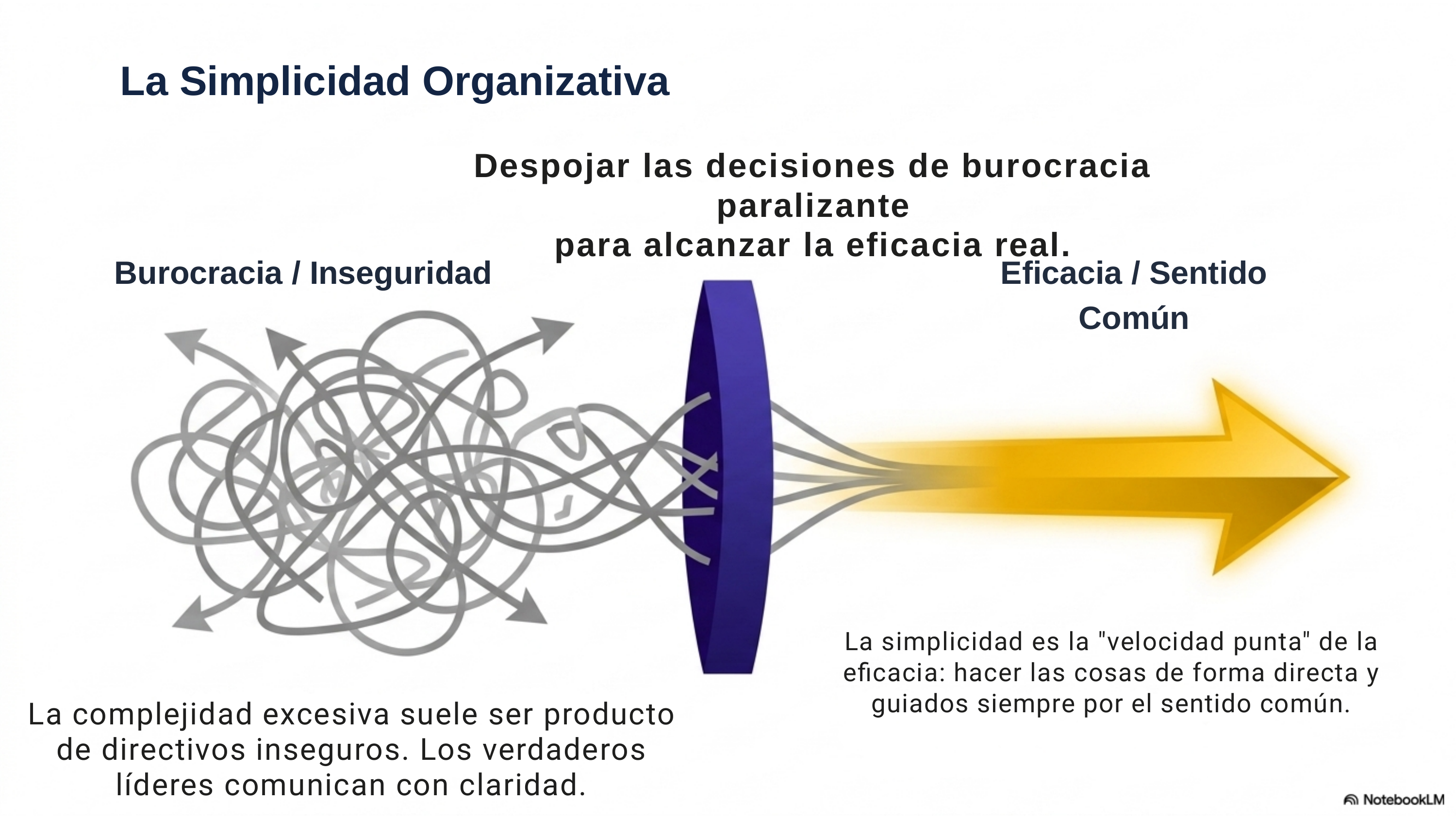

La Simplicidad Organizativa
Despojar las decisiones de burocracia paralizante
para alcanzar la eficacia real.
Burocracia / Inseguridad
Eficacia / Sentido Común
La simplicidad es la "velocidad punta" de la
eficacia: hacer las cosas de forma directa y
guiados siempre por el sentido común.
La complejidad excesiva suele ser producto
de directivos inseguros. Los verdaderos
líderes comunican con claridad.